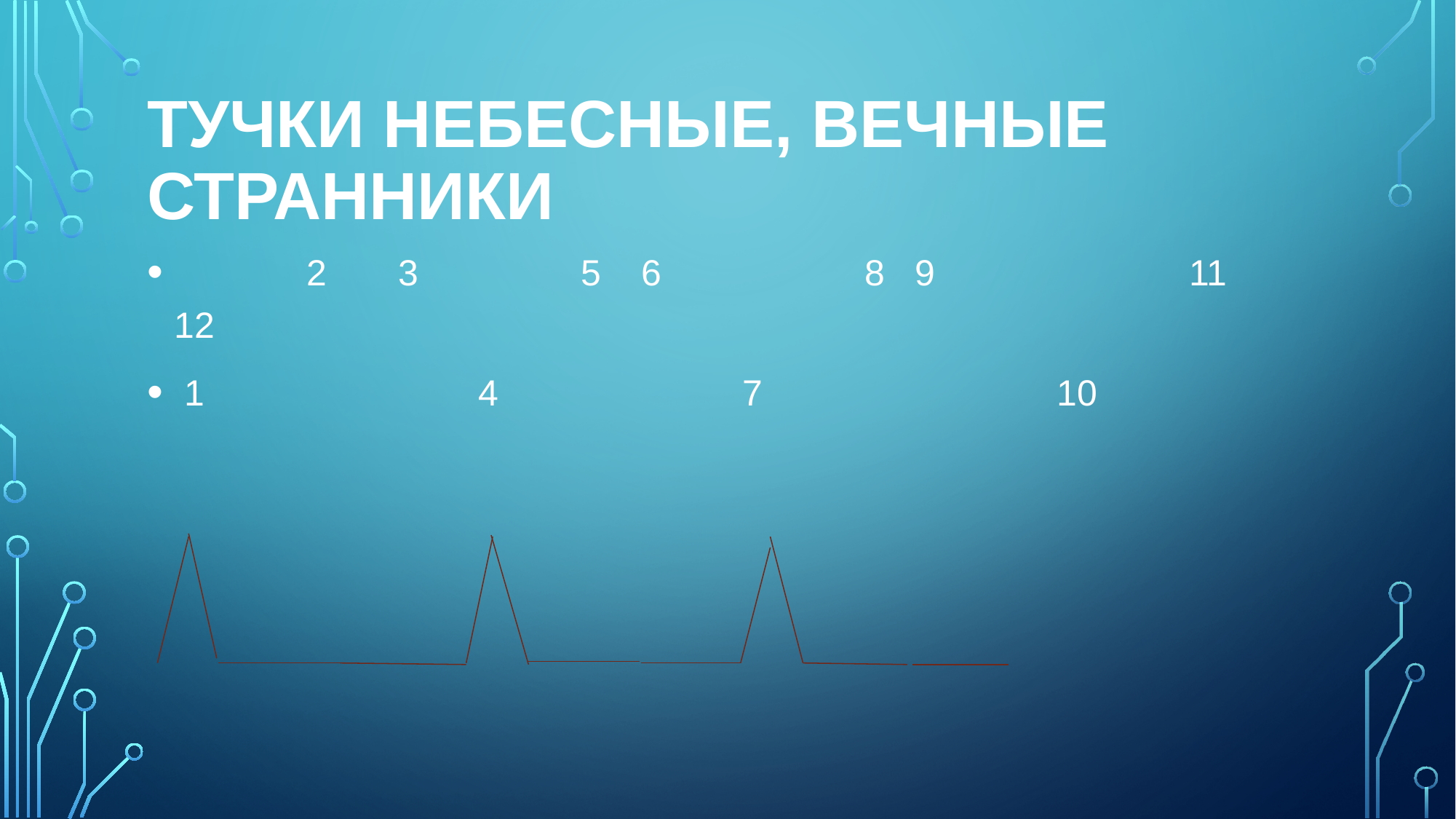

# Тучки небесные, вечные странники
             2       3                5    6                    8   9                         11    12
 1                           4                        7                             10